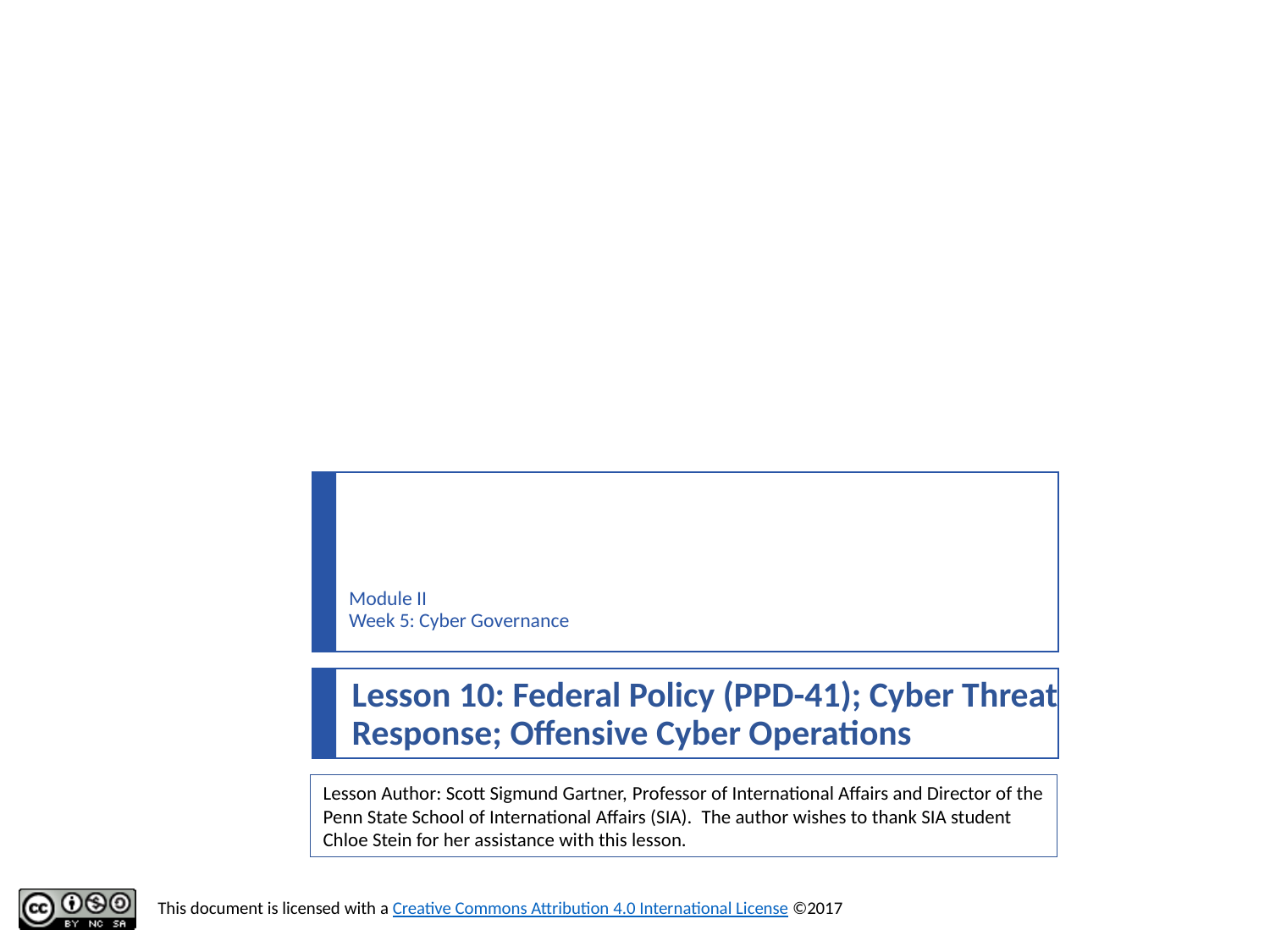

# Module II Week 5: Cyber Governance
Lesson 10: Federal Policy (PPD-41); Cyber Threat Response; Offensive Cyber Operations
Lesson Author: Scott Sigmund Gartner, Professor of International Affairs and Director of the Penn State School of International Affairs (SIA).  The author wishes to thank SIA student Chloe Stein for her assistance with this lesson.